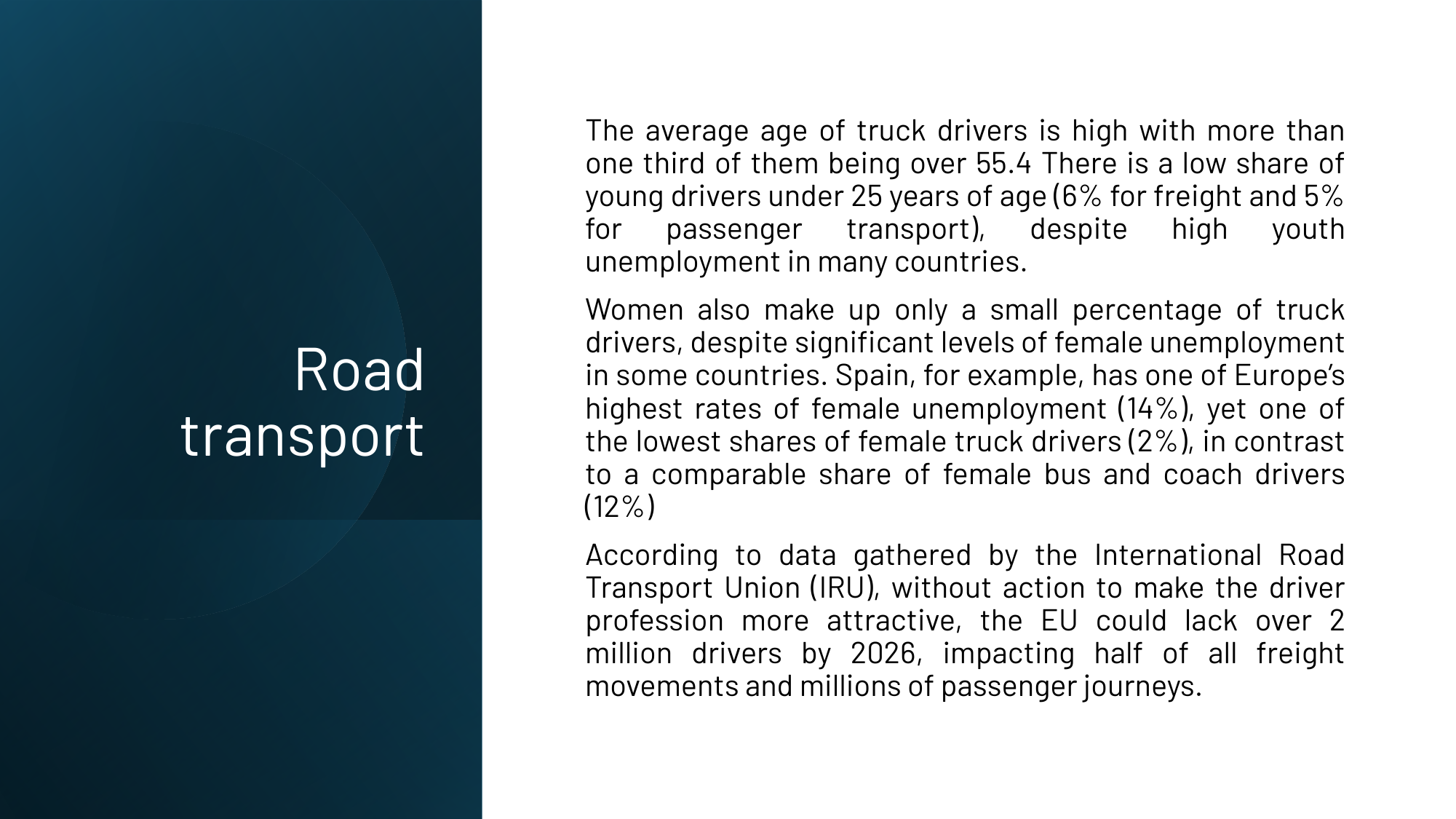

# Road transport
The average age of truck drivers is high with more than one third of them being over 55.4 There is a low share of young drivers under 25 years of age (6% for freight and 5% for passenger transport), despite high youth unemployment in many countries.
Women also make up only a small percentage of truck drivers, despite significant levels of female unemployment in some countries. Spain, for example, has one of Europe’s highest rates of female unemployment (14%), yet one of the lowest shares of female truck drivers (2%), in contrast to a comparable share of female bus and coach drivers (12%)
According to data gathered by the International Road Transport Union (IRU), without action to make the driver profession more attractive, the EU could lack over 2 million drivers by 2026, impacting half of all freight movements and millions of passenger journeys.